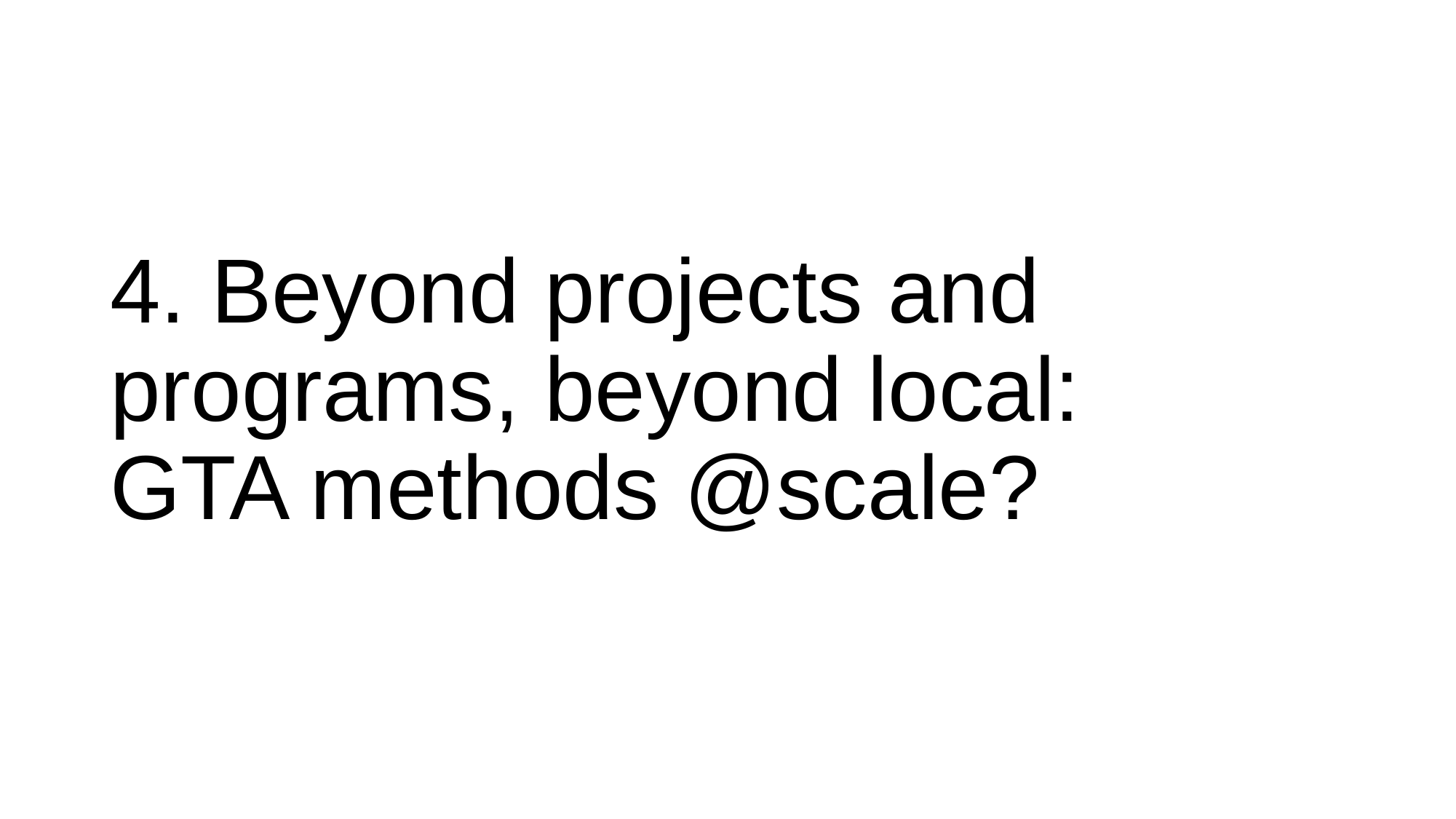

# 4. Beyond projects and programs, beyond local: GTA methods @scale?